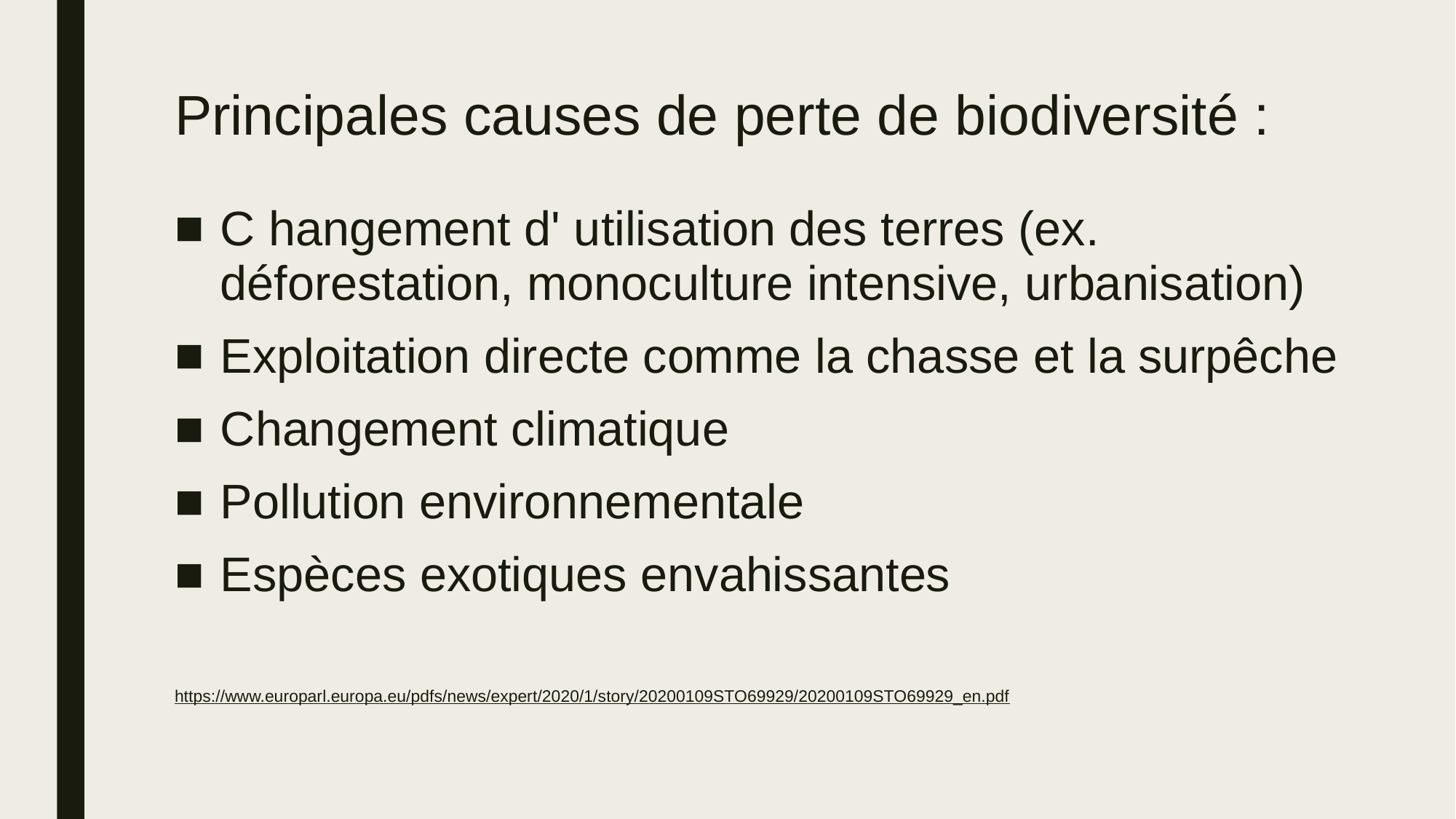

# Principales causes de perte de biodiversité :
C hangement d' utilisation des terres (ex. déforestation, monoculture intensive, urbanisation)
Exploitation directe comme la chasse et la surpêche
Changement climatique
Pollution environnementale
Espèces exotiques envahissantes

https://www.europarl.europa.eu/pdfs/news/expert/2020/1/story/20200109STO69929/20200109STO69929_en.pdf